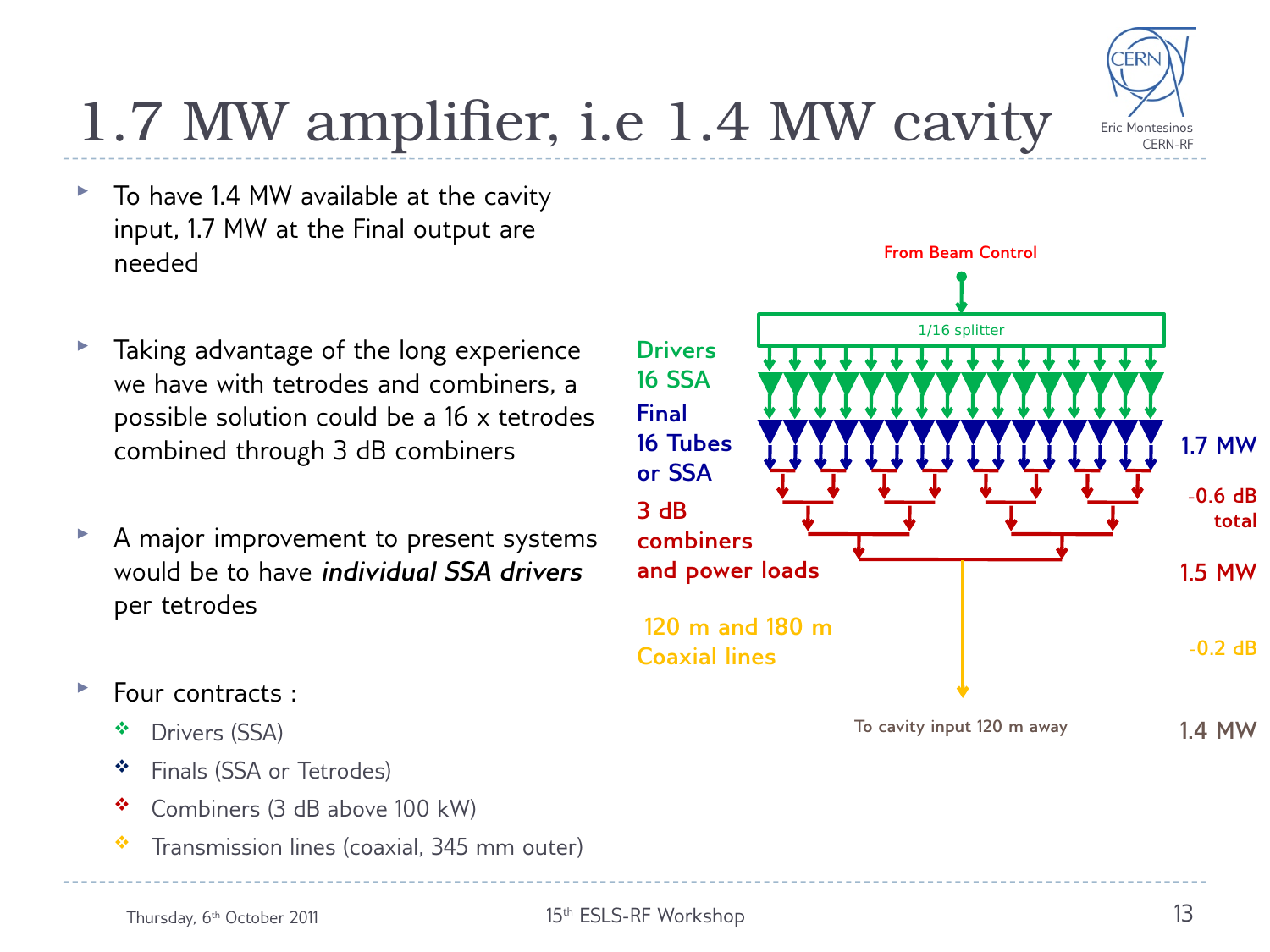

# 1.7 MW amplifier, i.e 1.4 MW cavity

To have 1.4 MW available at the cavity input, 1.7 MW at the Final output are needed

Taking advantage of the long experience we have with tetrodes and combiners, a possible solution could be a 16 x tetrodes combined through 3 dB combiners

A major improvement to present systems would be to have individual SSA drivers per tetrodes

Four contracts :
Drivers (SSA)
Finals (SSA or Tetrodes)
Combiners (3 dB above 100 kW)
Transmission lines (coaxial, 345 mm outer)
From Beam Control
1/16 splitter
Drivers
16 SSA

Final
16 Tubes
or SSA

1.7 MW
-0.6 dB total
3 dB
combiners
and power loads
1.5 MW
 120 m and 180 m
Coaxial lines
-0.2 dB
1.4 MW
To cavity input 120 m away
Thursday, 6th October 2011
15th ESLS-RF Workshop
13